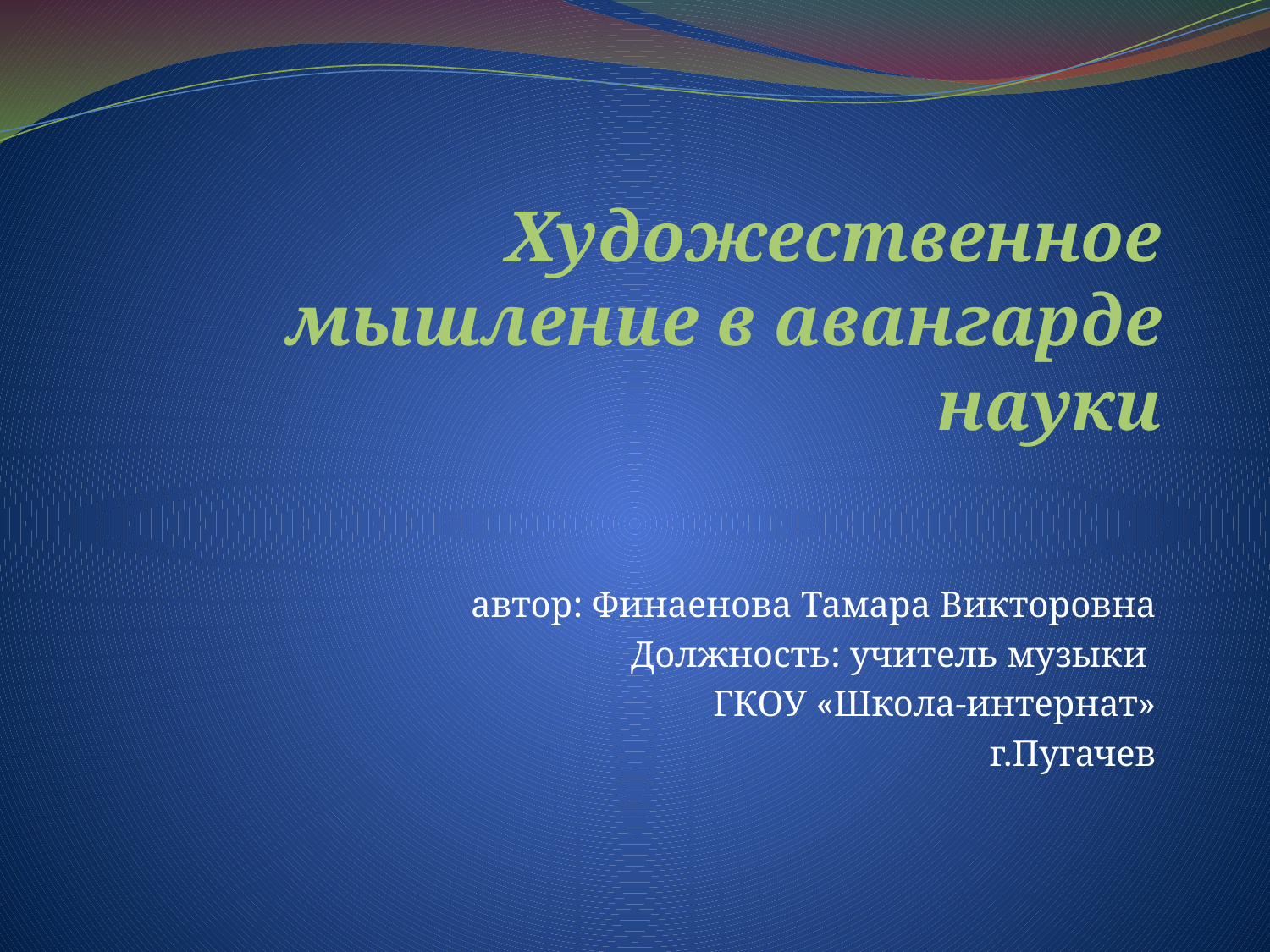

# Художественное мышление в авангарде науки
автор: Финаенова Тамара Викторовна
Должность: учитель музыки
ГКОУ «Школа-интернат»
г.Пугачев